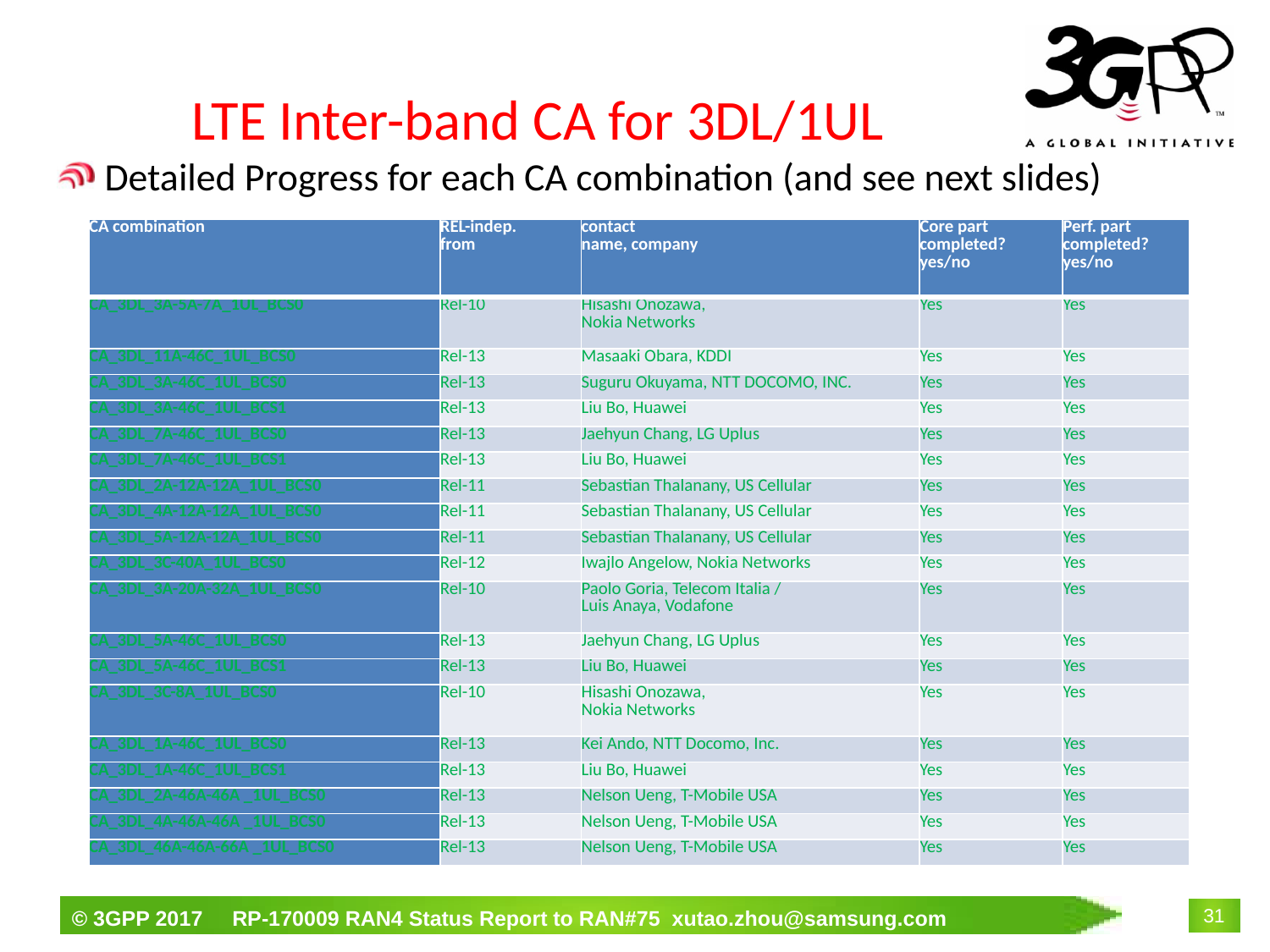

# LTE Inter-band CA for 3DL/1UL
Detailed Progress for each CA combination (and see next slides)

| CA combination | REL-indep. from | contact name, company | Core part completed? yes/no | Perf. part completed? yes/no |
| --- | --- | --- | --- | --- |
| CA\_3DL\_3A-5A-7A\_1UL\_BCS0 | Rel-10 | Hisashi Onozawa, Nokia Networks | Yes | Yes |
| CA\_3DL\_11A-46C\_1UL\_BCS0 | Rel-13 | Masaaki Obara, KDDI | Yes | Yes |
| CA\_3DL\_3A-46C\_1UL\_BCS0 | Rel-13 | Suguru Okuyama, NTT DOCOMO, INC. | Yes | Yes |
| CA\_3DL\_3A-46C\_1UL\_BCS1 | Rel-13 | Liu Bo, Huawei | Yes | Yes |
| CA\_3DL\_7A-46C\_1UL\_BCS0 | Rel-13 | Jaehyun Chang, LG Uplus | Yes | Yes |
| CA\_3DL\_7A-46C\_1UL\_BCS1 | Rel-13 | Liu Bo, Huawei | Yes | Yes |
| CA\_3DL\_2A-12A-12A\_1UL\_BCS0 | Rel-11 | Sebastian Thalanany, US Cellular | Yes | Yes |
| CA\_3DL\_4A-12A-12A\_1UL\_BCS0 | Rel-11 | Sebastian Thalanany, US Cellular | Yes | Yes |
| CA\_3DL\_5A-12A-12A\_1UL\_BCS0 | Rel-11 | Sebastian Thalanany, US Cellular | Yes | Yes |
| CA\_3DL\_3C-40A\_1UL\_BCS0 | Rel-12 | Iwajlo Angelow, Nokia Networks | Yes | Yes |
| CA\_3DL\_3A-20A-32A\_1UL\_BCS0 | Rel-10 | Paolo Goria, Telecom Italia / Luis Anaya, Vodafone | Yes | Yes |
| CA\_3DL\_5A-46C\_1UL\_BCS0 | Rel-13 | Jaehyun Chang, LG Uplus | Yes | Yes |
| CA\_3DL\_5A-46C\_1UL\_BCS1 | Rel-13 | Liu Bo, Huawei | Yes | Yes |
| CA\_3DL\_3C-8A\_1UL\_BCS0 | Rel-10 | Hisashi Onozawa, Nokia Networks | Yes | Yes |
| CA\_3DL\_1A-46C\_1UL\_BCS0 | Rel-13 | Kei Ando, NTT Docomo, Inc. | Yes | Yes |
| CA\_3DL\_1A-46C\_1UL\_BCS1 | Rel-13 | Liu Bo, Huawei | Yes | Yes |
| CA\_3DL\_2A-46A-46A \_1UL\_BCS0 | Rel-13 | Nelson Ueng, T-Mobile USA | Yes | Yes |
| CA\_3DL\_4A-46A-46A \_1UL\_BCS0 | Rel-13 | Nelson Ueng, T-Mobile USA | Yes | Yes |
| CA\_3DL\_46A-46A-66A \_1UL\_BCS0 | Rel-13 | Nelson Ueng, T-Mobile USA | Yes | Yes |